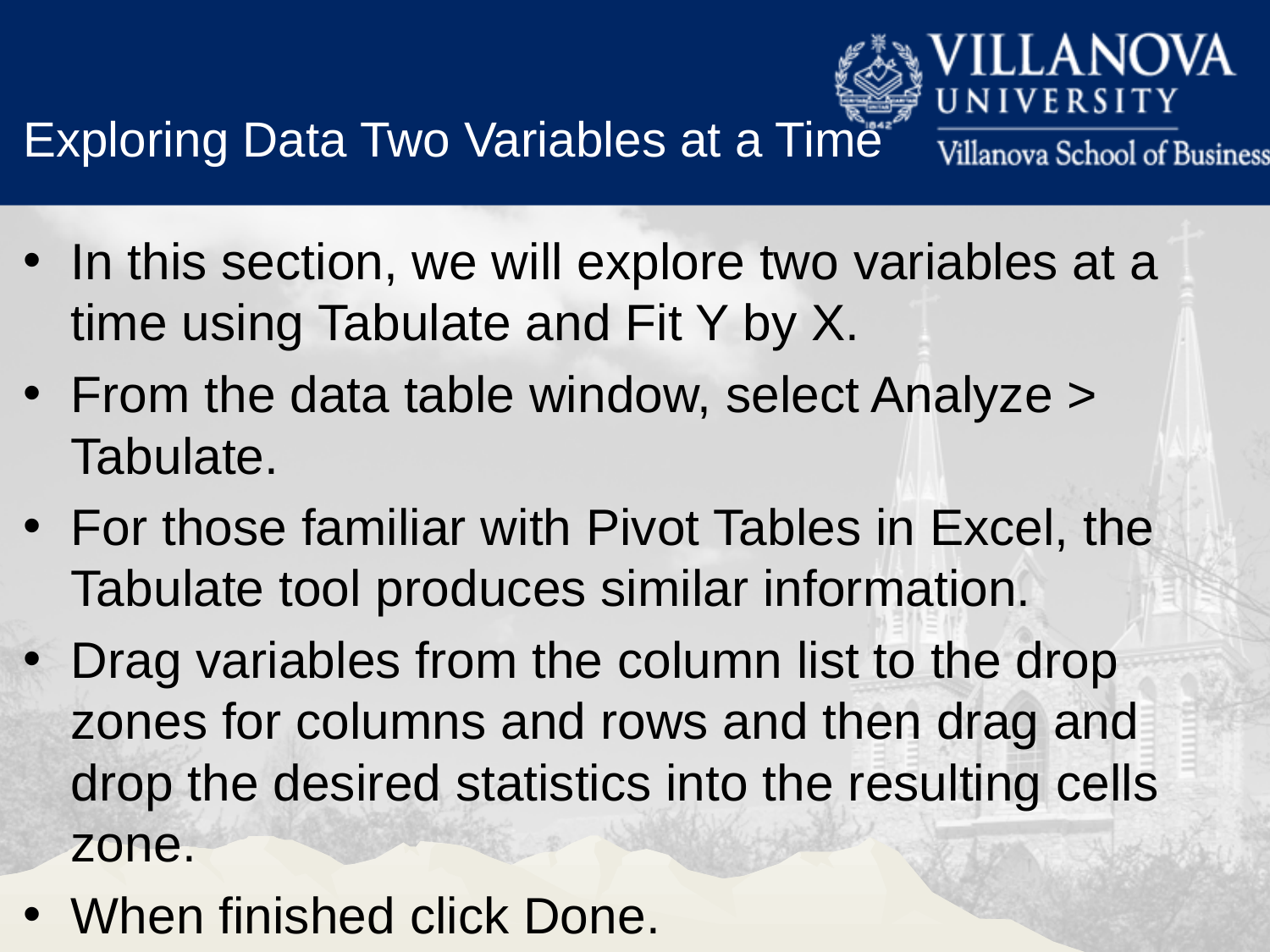

Exploring Data Two Variables at a Time
In this section, we will explore two variables at a time using Tabulate and Fit Y by X.
From the data table window, select Analyze > Tabulate.
For those familiar with Pivot Tables in Excel, the Tabulate tool produces similar information.
Drag variables from the column list to the drop zones for columns and rows and then drag and drop the desired statistics into the resulting cells zone.
When finished click Done.